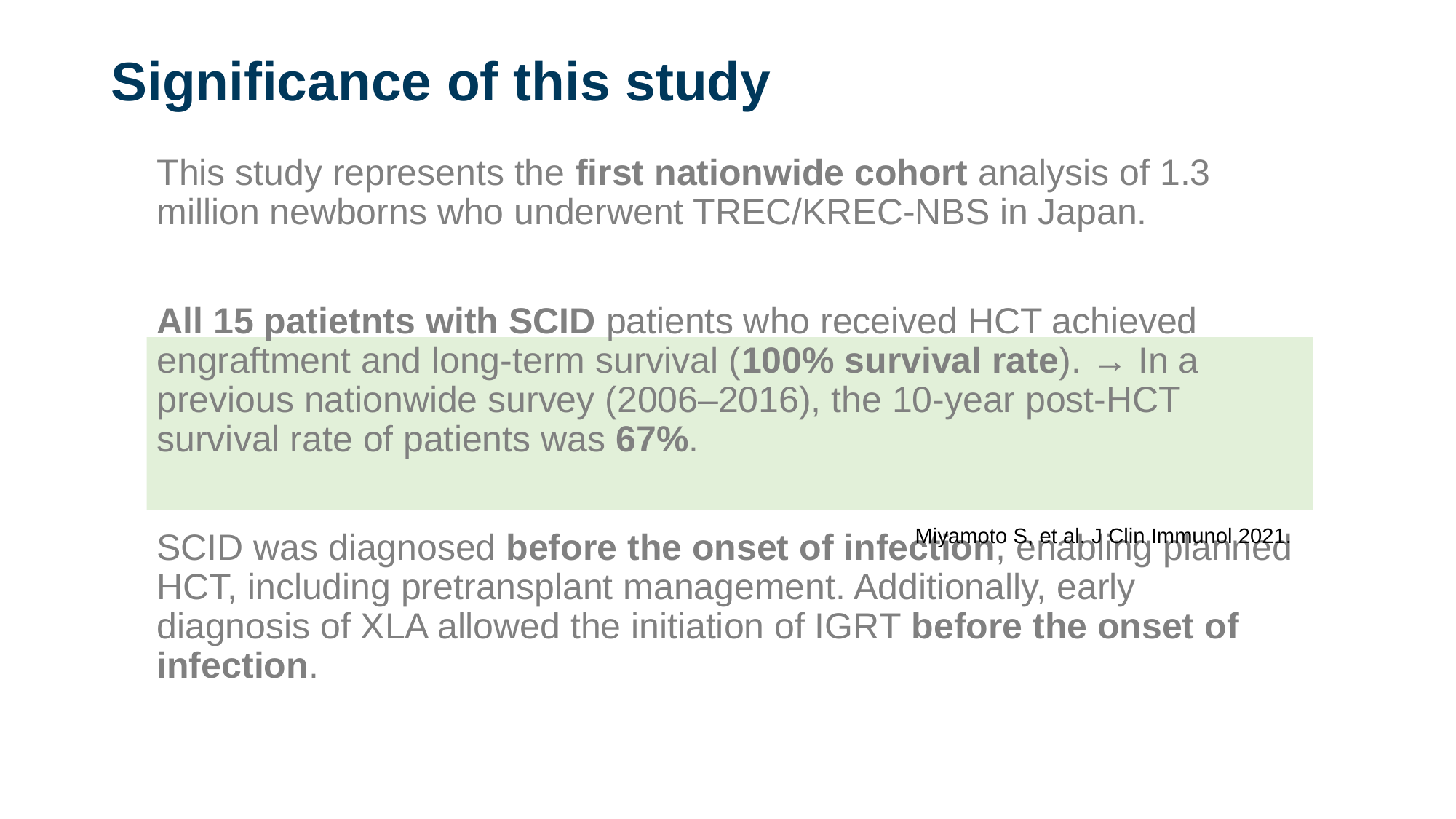

# Significance of this study
This study represents the first nationwide cohort analysis of 1.3 million newborns who underwent TREC/KREC-NBS in Japan.

All 15 patietnts with SCID patients who received HCT achieved engraftment and long-term survival (100% survival rate). → In a previous nationwide survey (2006–2016), the 10-year post-HCT survival rate of patients was 67%.

SCID was diagnosed before the onset of infection, enabling planned HCT, including pretransplant management. Additionally, early diagnosis of XLA allowed the initiation of IGRT before the onset of infection.

Miyamoto S, et al. J Clin Immunol 2021.